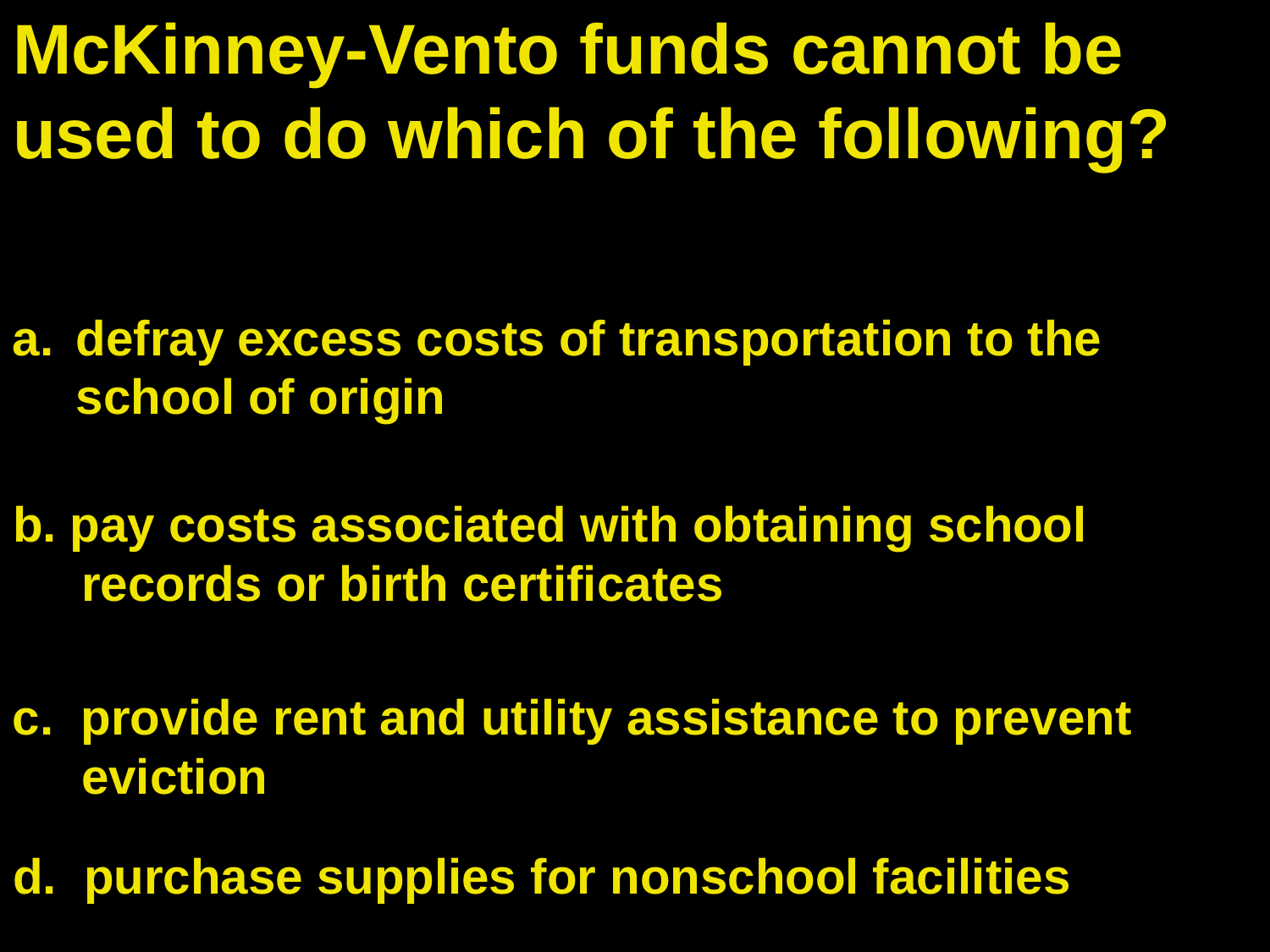

# McKinney-Vento funds cannot be used to do which of the following?
defray excess costs of transportation to the
	school of origin
b. pay costs associated with obtaining school
     records or birth certificates
c.  provide rent and utility assistance to prevent
     eviction
d.  purchase supplies for nonschool facilities